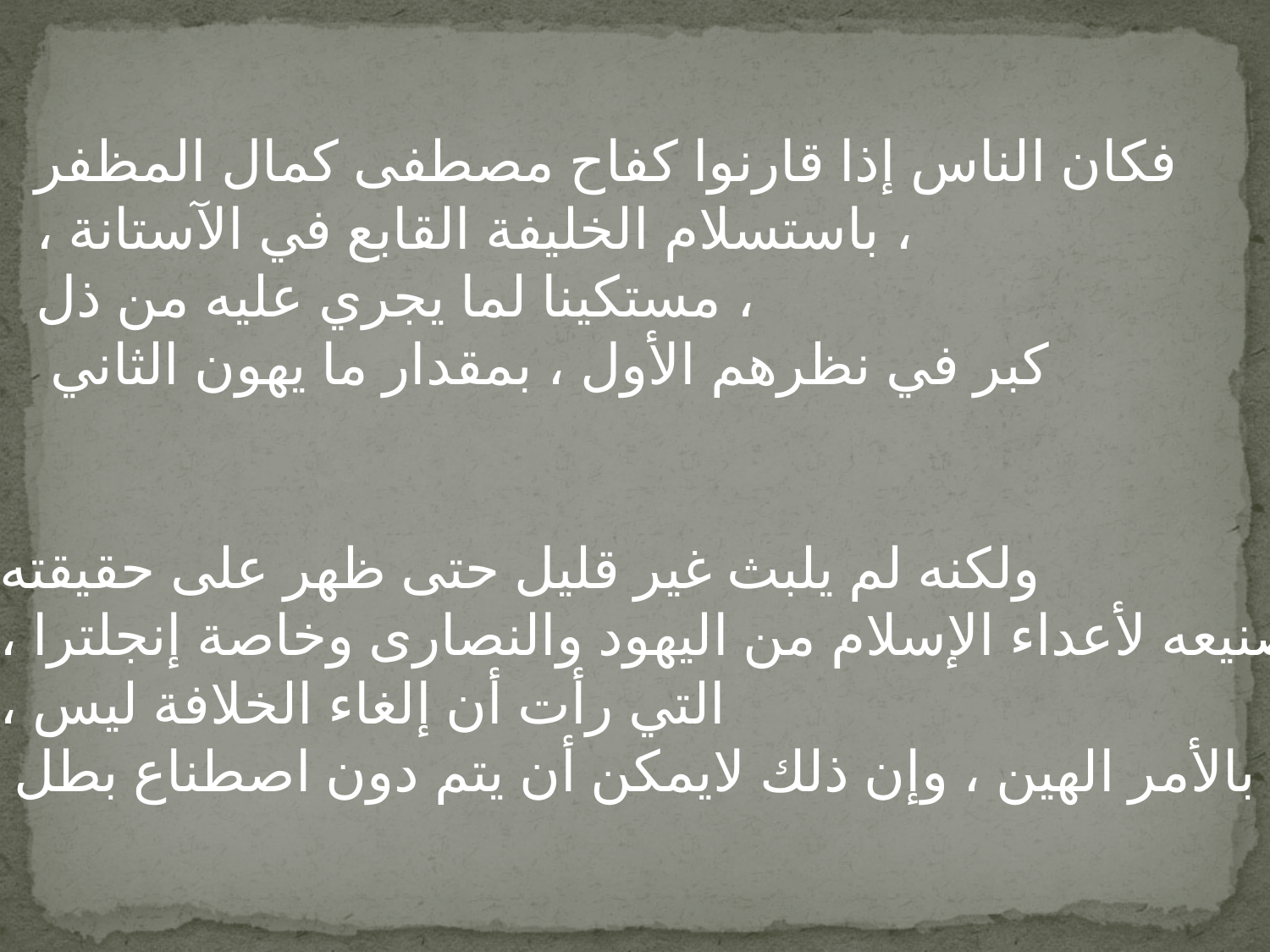

فكان الناس إذا قارنوا كفاح مصطفى كمال المظفر
، باستسلام الخليفة القابع في الآستانة ،
مستكينا لما يجري عليه من ذل ،
 كبر في نظرهم الأول ، بمقدار ما يهون الثاني
ولكنه لم يلبث غير قليل حتى ظهر على حقيقته
، صنيعه لأعداء الإسلام من اليهود والنصارى وخاصة إنجلترا
، التي رأت أن إلغاء الخلافة ليس
 بالأمر الهين ، وإن ذلك لايمكن أن يتم دون اصطناع بطل